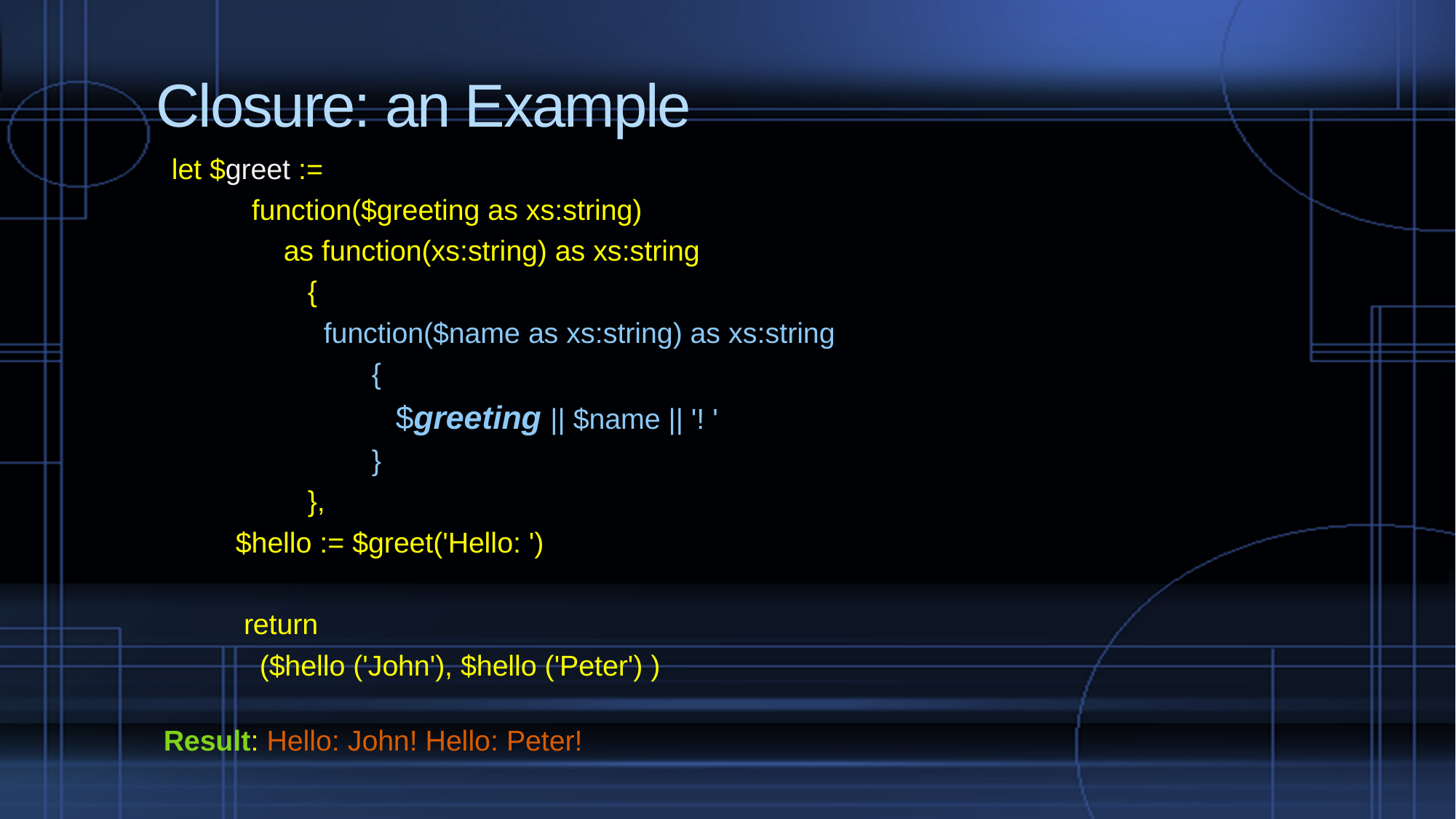

# Closure: an Example
 let $greet :=
           function($greeting as xs:string)
               as function(xs:string) as xs:string
                  {
                    function($name as xs:string) as xs:string
                          {
                             $greeting || $name || '! '
                          }
                  },
         $hello := $greet('Hello: ')

          return
            ($hello ('John'), $hello ('Peter') )
Result: Hello: John! Hello: Peter!